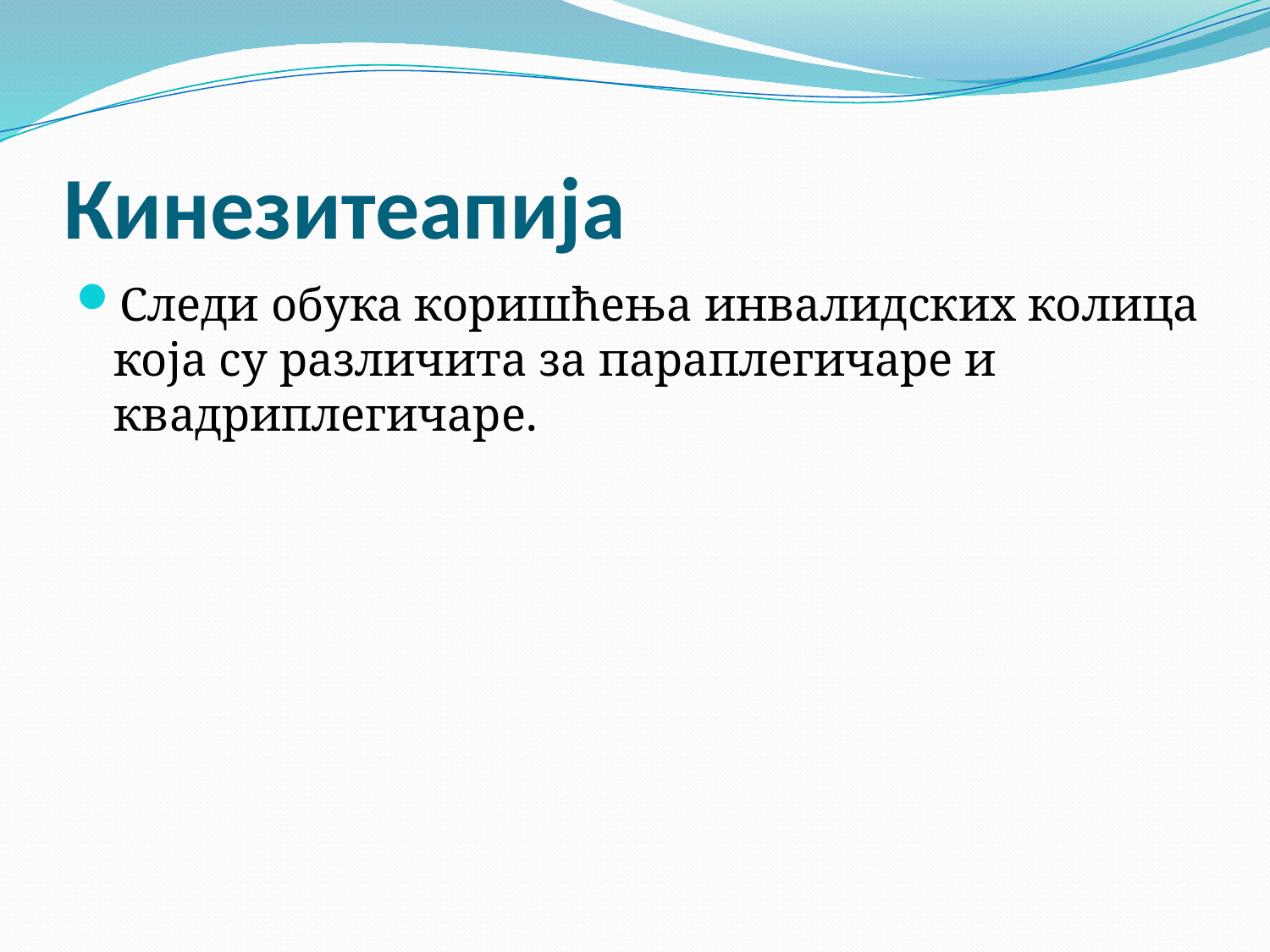

# Кинезитеапија
Следи обука коришћења инвалидских колица која су различита за параплегичаре и квадриплегичаре.